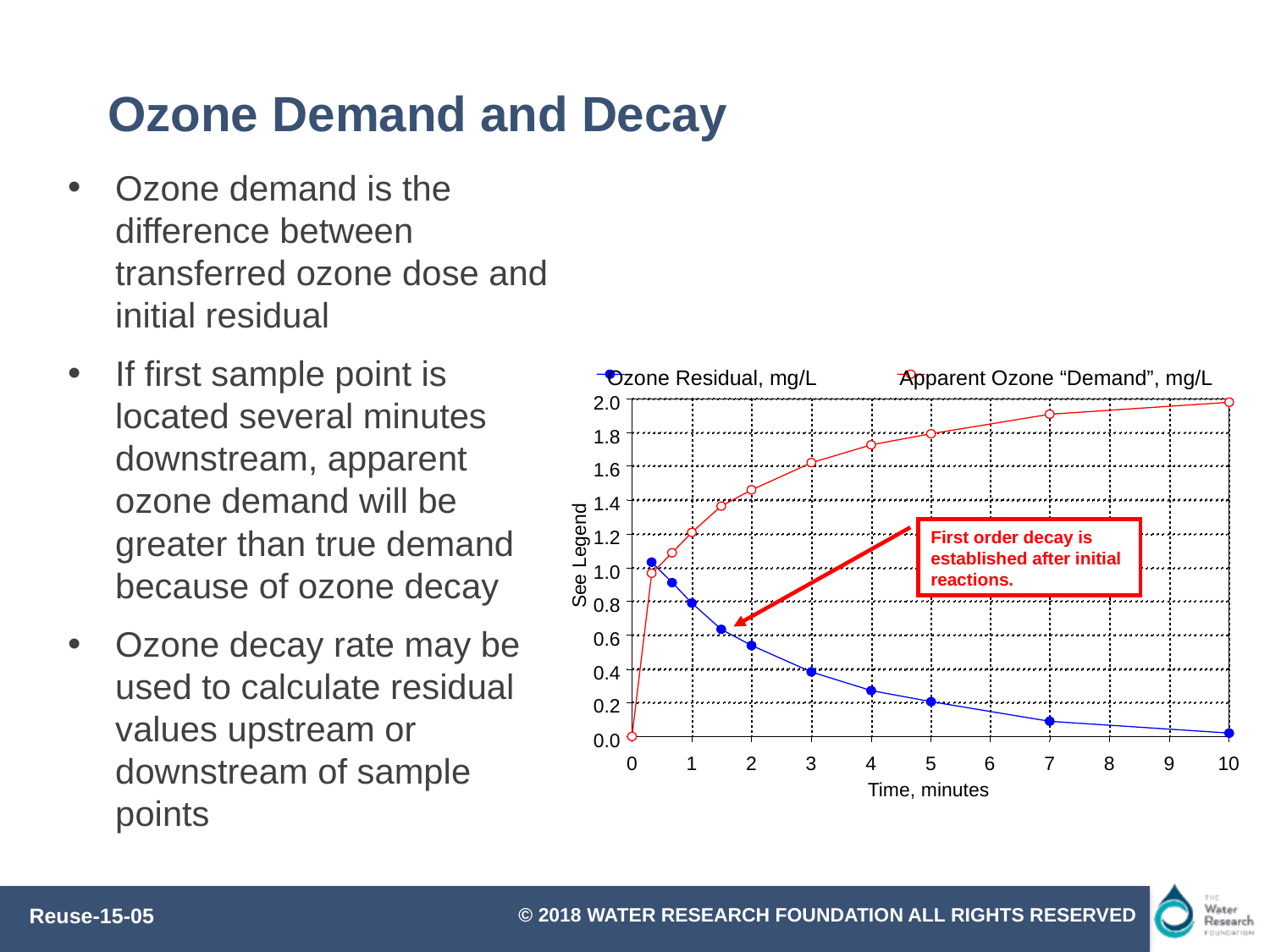

# Ozone Demand and Decay
Ozone demand is the difference between transferred ozone dose and initial residual
If first sample point is located several minutes downstream, apparent ozone demand will be greater than true demand because of ozone decay
Ozone decay rate may be used to calculate residual values upstream or downstream of sample points

Ozone Residual, mg/L
Apparent Ozone “Demand”, mg/L

2.0

1.8

1.6

1.4

1.2

See Legend

1.0

0.8

0.6

0.4

0.2

0.0

0
1
2
3
4
5
6
7
8
9
10
Time, minutes
First order decay is established after initial reactions.